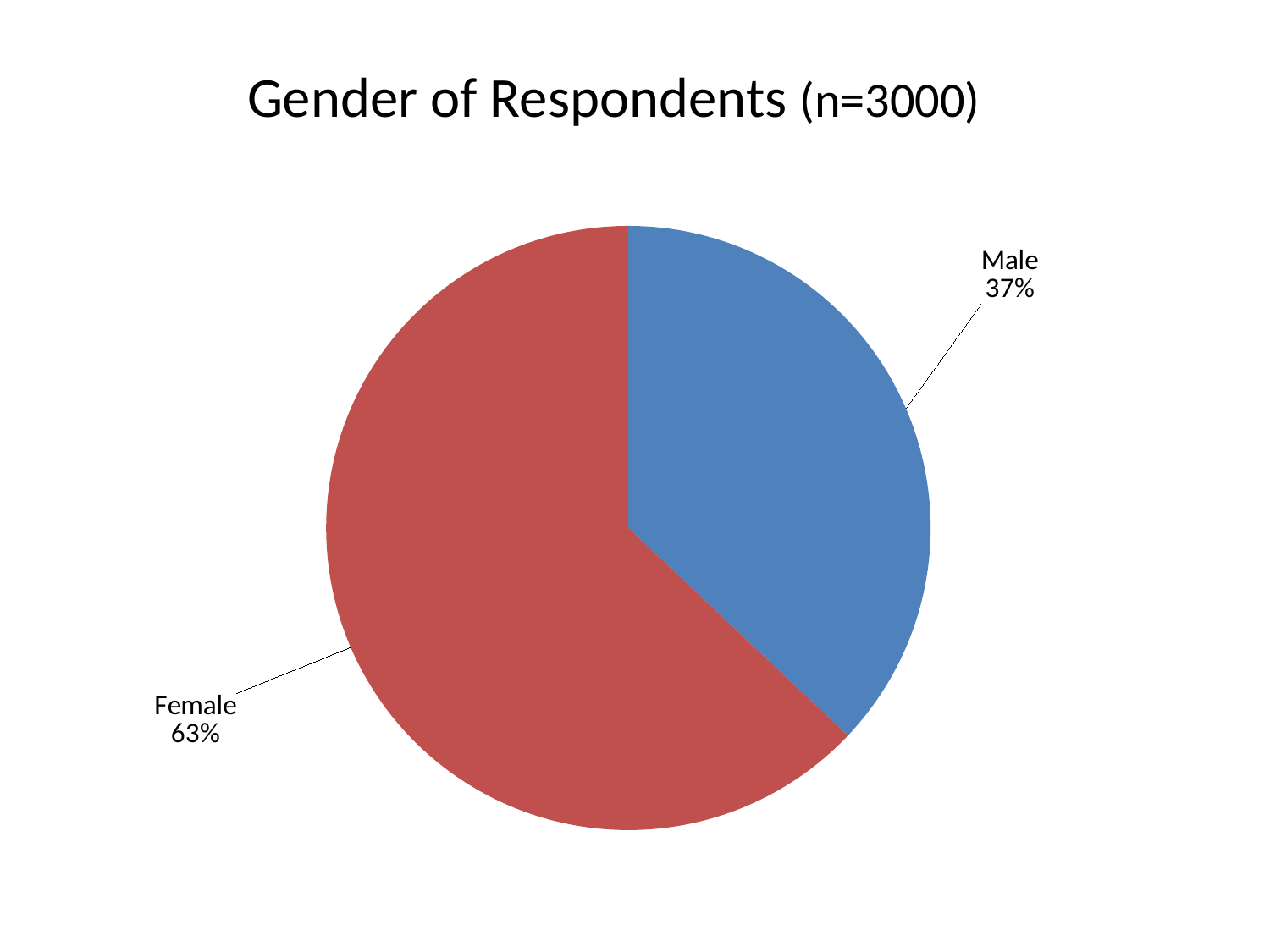

### Chart

| Category |  |
|---|---|
| Male | 53.0 |
| Female | 90.0 |
# Gender of Respondents (n=3000)